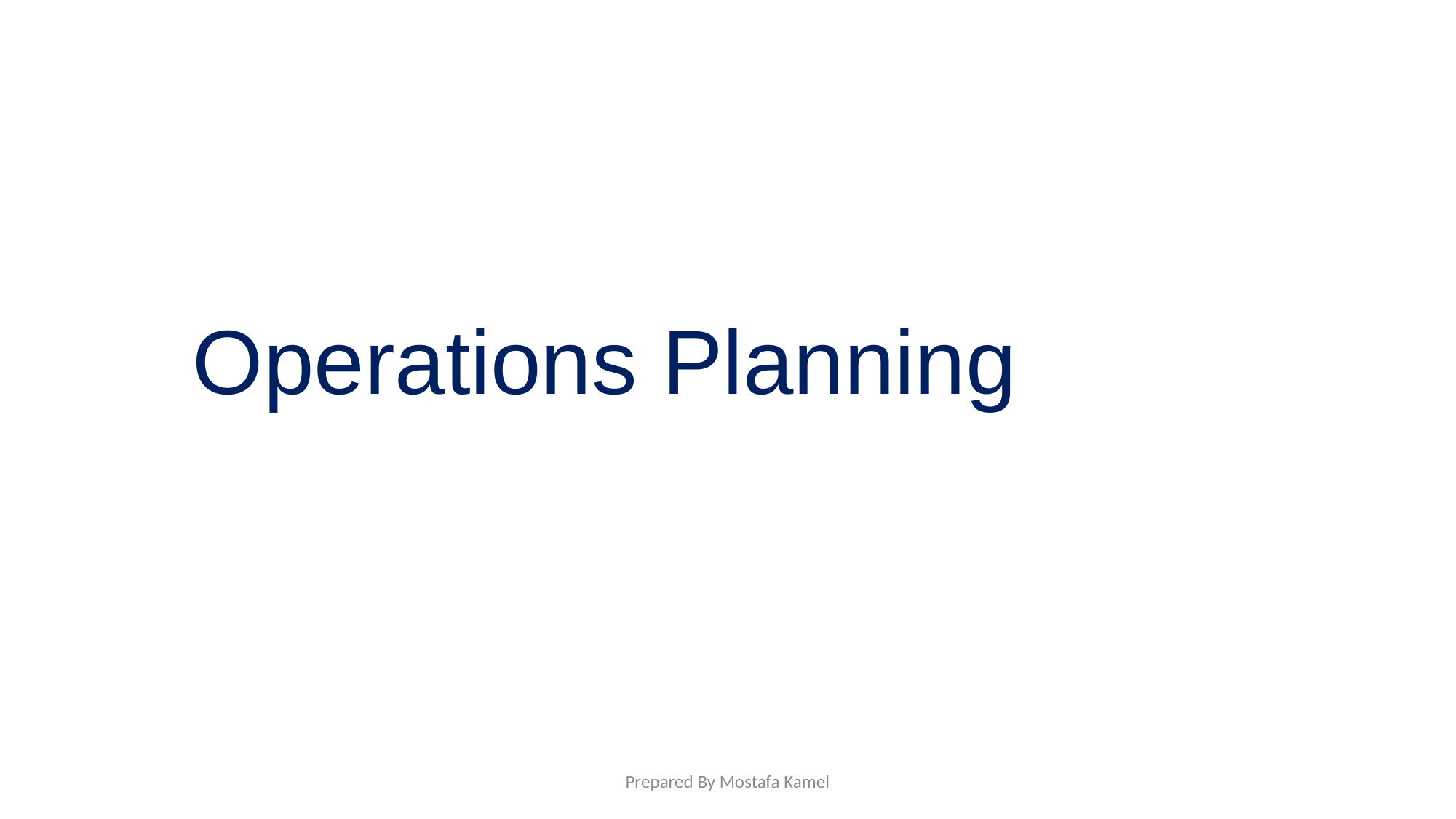

# Operations Planning
Prepared By Mostafa Kamel